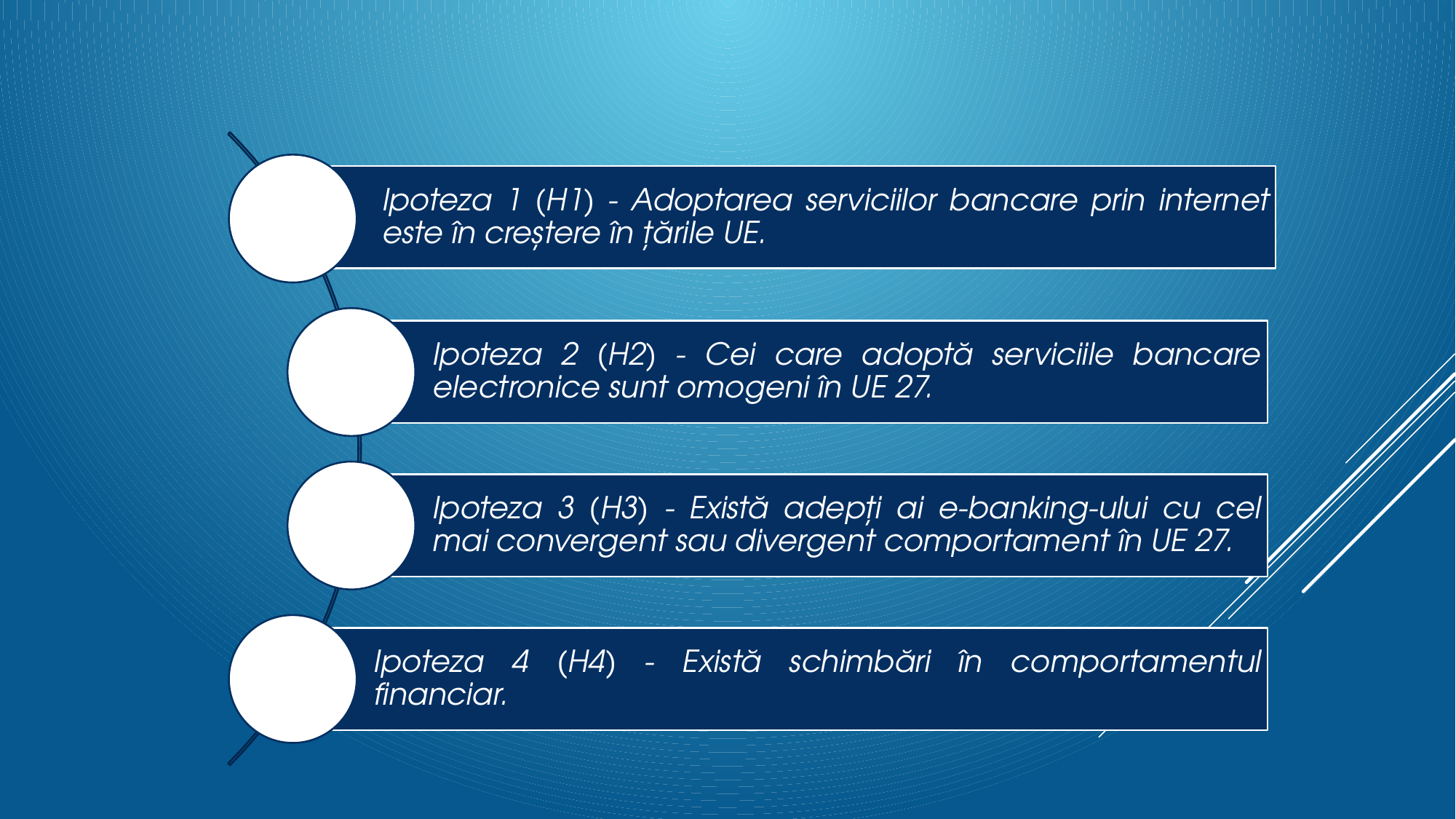

Ipoteza 1 (H1) - Adoptarea serviciilor bancare prin internet este în creștere în țările UE.
Ipoteza 2 (H2) - Cei care adoptă serviciile bancare electronice sunt omogeni în UE 27.
Ipoteza 3 (H3) - Există adepți ai e-banking-ului cu cel mai convergent sau divergent comportament în UE 27.
Ipoteza 4 (H4) - Există schimbări în comportamentul financiar.